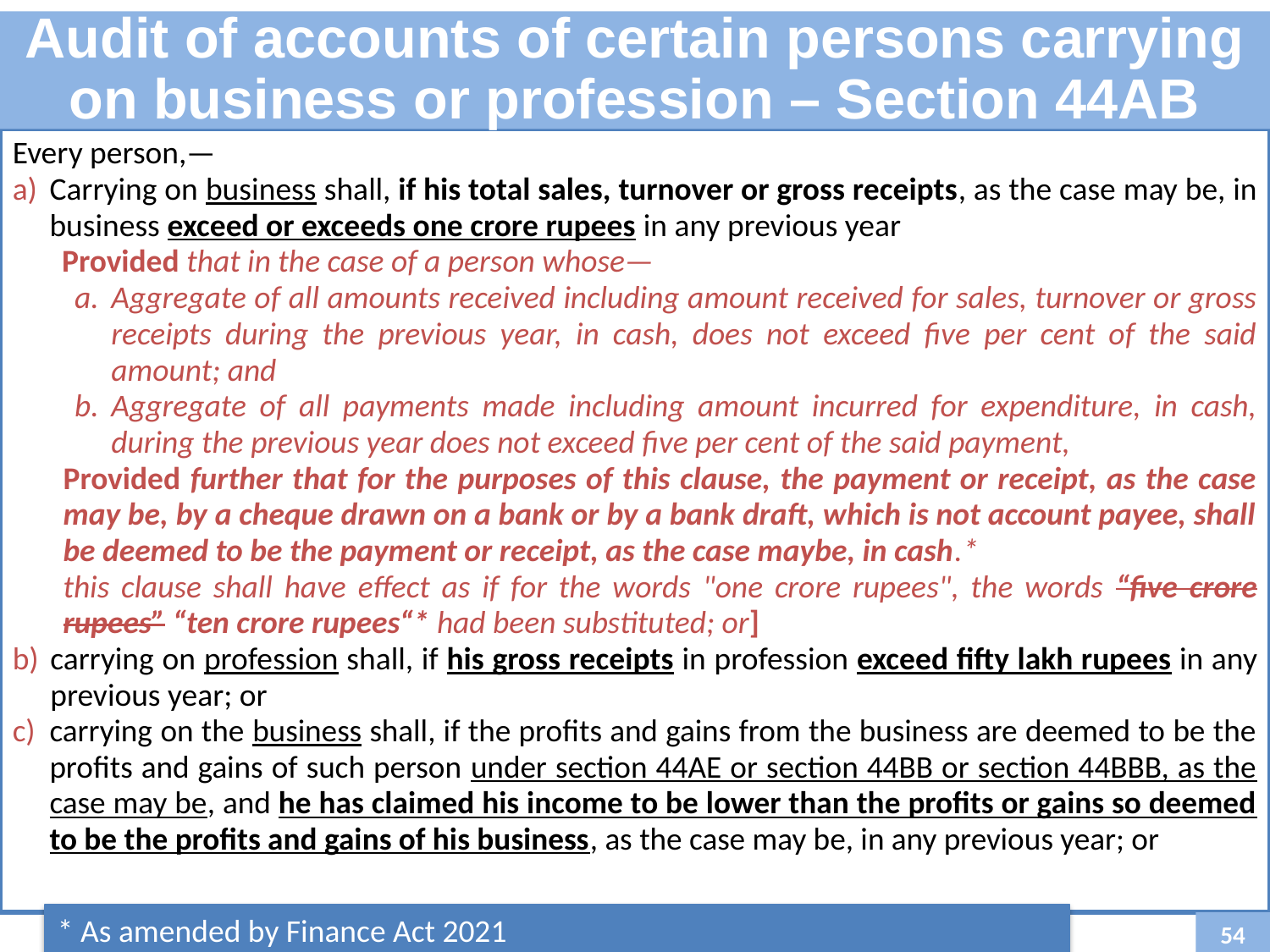

Audit of accounts of certain persons carrying on business or profession – Section 44AB
Every person,—
Carrying on business shall, if his total sales, turnover or gross receipts, as the case may be, in business exceed or exceeds one crore rupees in any previous year
Provided that in the case of a person whose—
Aggregate of all amounts received including amount received for sales, turnover or gross receipts during the previous year, in cash, does not exceed five per cent of the said amount; and
Aggregate of all payments made including amount incurred for expenditure, in cash, during the previous year does not exceed five per cent of the said payment,
Provided further that for the purposes of this clause, the payment or receipt, as the case may be, by a cheque drawn on a bank or by a bank draft, which is not account payee, shall be deemed to be the payment or receipt, as the case maybe, in cash.*
this clause shall have effect as if for the words "one crore rupees", the words “five crore rupees” “ten crore rupees“* had been substituted; or]
carrying on profession shall, if his gross receipts in profession exceed fifty lakh rupees in any previous year; or
carrying on the business shall, if the profits and gains from the business are deemed to be the profits and gains of such person under section 44AE or section 44BB or section 44BBB, as the case may be, and he has claimed his income to be lower than the profits or gains so deemed to be the profits and gains of his business, as the case may be, in any previous year; or
* As amended by Finance Act 2021
54